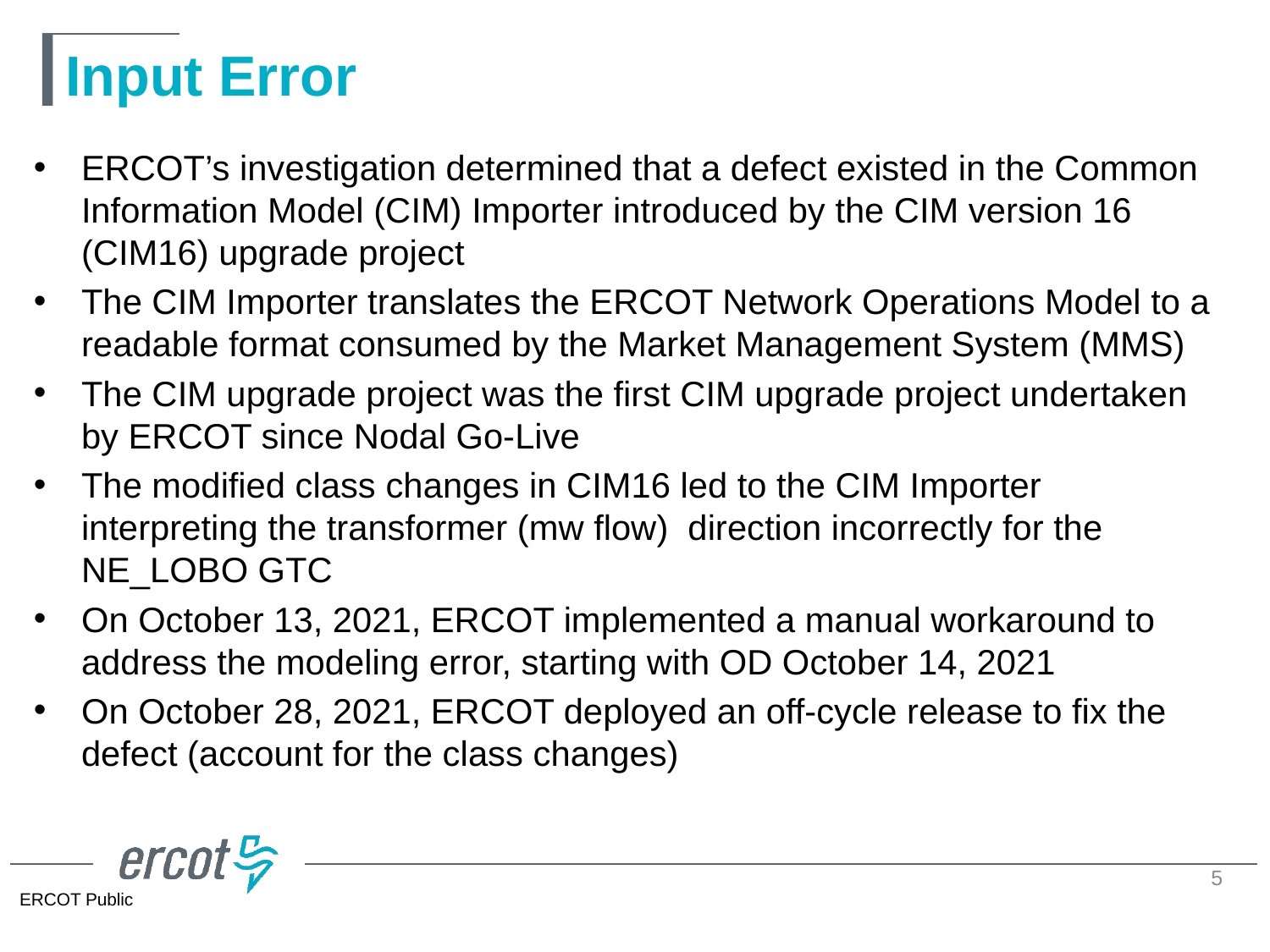

# Input Error
ERCOT’s investigation determined that a defect existed in the Common Information Model (CIM) Importer introduced by the CIM version 16 (CIM16) upgrade project
The CIM Importer translates the ERCOT Network Operations Model to a readable format consumed by the Market Management System (MMS)
The CIM upgrade project was the first CIM upgrade project undertaken by ERCOT since Nodal Go-Live
The modified class changes in CIM16 led to the CIM Importer interpreting the transformer (mw flow)  direction incorrectly for the NE_LOBO GTC
On October 13, 2021, ERCOT implemented a manual workaround to address the modeling error, starting with OD October 14, 2021
On October 28, 2021, ERCOT deployed an off-cycle release to fix the defect (account for the class changes)

5